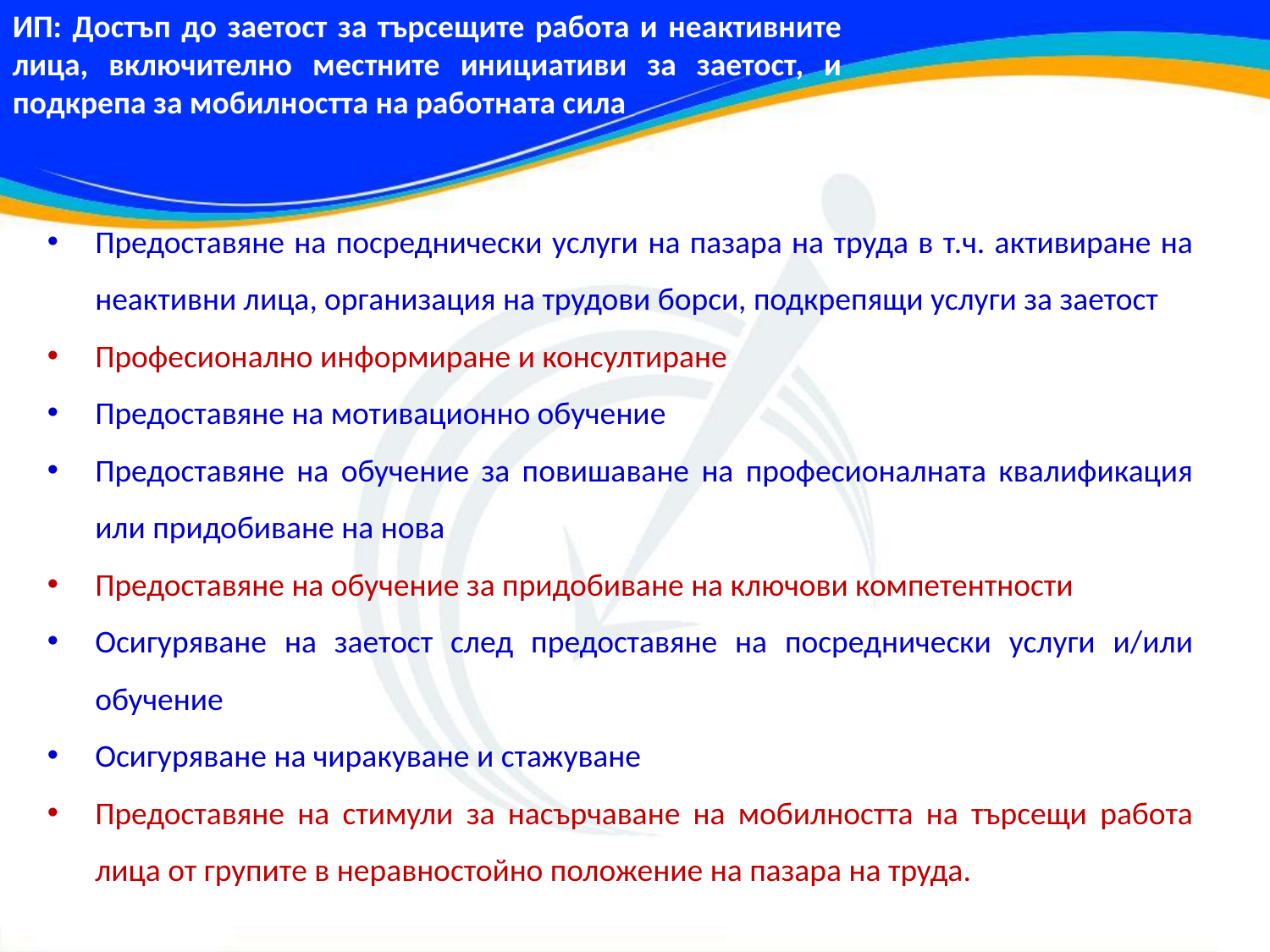

ИП: Достъп до заетост за търсещите работа и неактивните лица, включително местните инициативи за заетост, и подкрепа за мобилността на работната сила

Предоставяне на посреднически услуги на пазара на труда в т.ч. активиране на неактивни лица, организация на трудови борси, подкрепящи услуги за заетост
Професионално информиране и консултиране
Предоставяне на мотивационно обучение
Предоставяне на обучение за повишаване на професионалната квалификация или придобиване на нова
Предоставяне на обучение за придобиване на ключови компетентности
Осигуряване на заетост след предоставяне на посреднически услуги и/или обучение
Осигуряване на чиракуване и стажуване
Предоставяне на стимули за насърчаване на мобилността на търсещи работа лица от групите в неравностойно положение на пазара на труда.